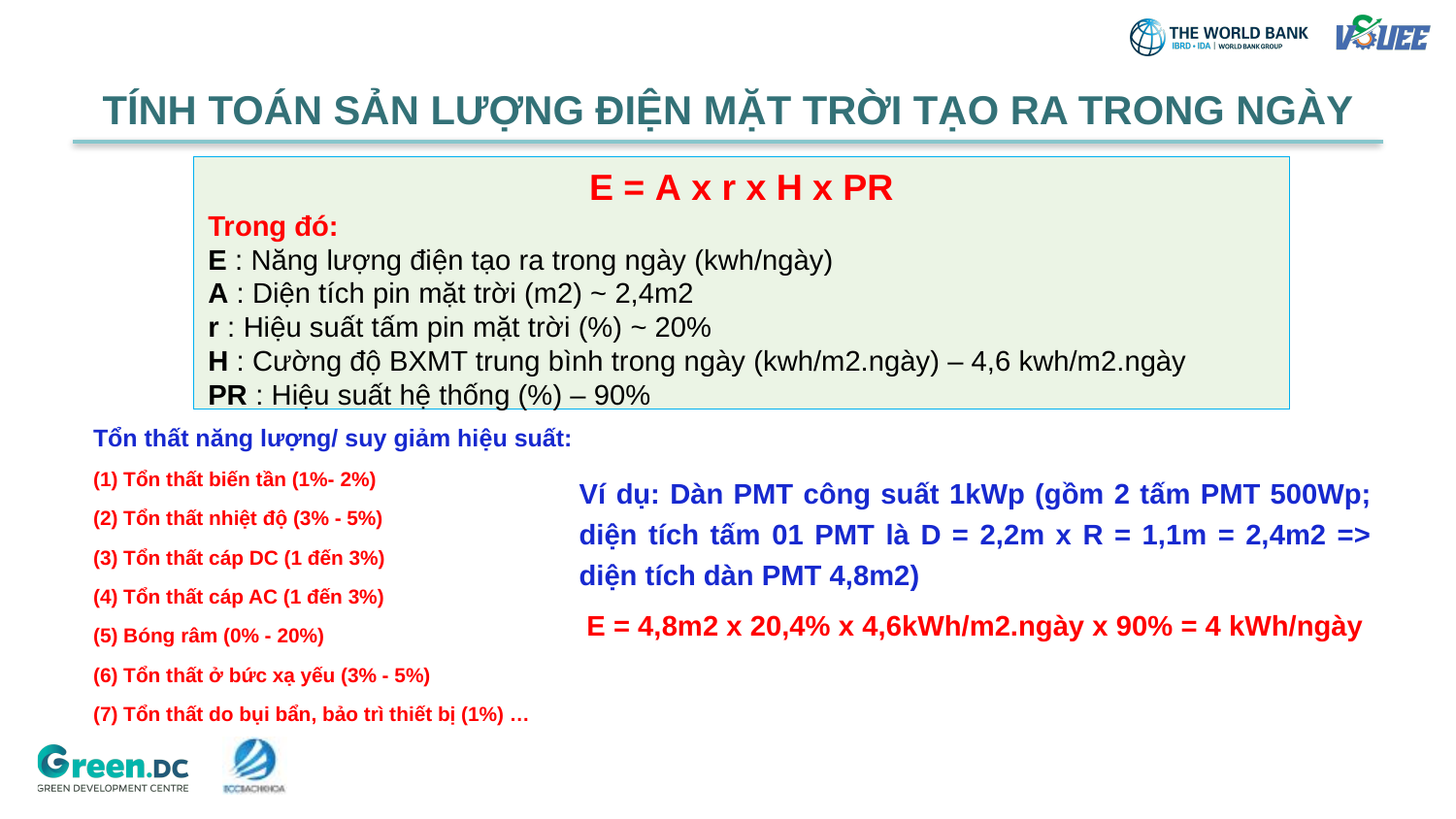

TÍNH TOÁN SẢN LƯỢNG ĐIỆN MẶT TRỜI TẠO RA TRONG NGÀY
E = A x r x H x PR
Trong đó:
E : Năng lượng điện tạo ra trong ngày (kwh/ngày)
A : Diện tích pin mặt trời (m2) ~ 2,4m2
r : Hiệu suất tấm pin mặt trời (%) ~ 20%
H : Cường độ BXMT trung bình trong ngày (kwh/m2.ngày) – 4,6 kwh/m2.ngày
PR : Hiệu suất hệ thống (%) – 90%

Tổn thất năng lượng/ suy giảm hiệu suất:
(1) Tổn thất biến tần (1%- 2%)
(2) Tổn thất nhiệt độ (3% - 5%)
(3) Tổn thất cáp DC (1 đến 3%)
(4) Tổn thất cáp AC (1 đến 3%)
(5) Bóng râm (0% - 20%)
(6) Tổn thất ở bức xạ yếu (3% - 5%)
(7) Tổn thất do bụi bẩn, bảo trì thiết bị (1%) …
Ví dụ: Dàn PMT công suất 1kWp (gồm 2 tấm PMT 500Wp; diện tích tấm 01 PMT là D = 2,2m x R = 1,1m = 2,4m2 => diện tích dàn PMT 4,8m2)
E = 4,8m2 x 20,4% x 4,6kWh/m2.ngày x 90% = 4 kWh/ngày